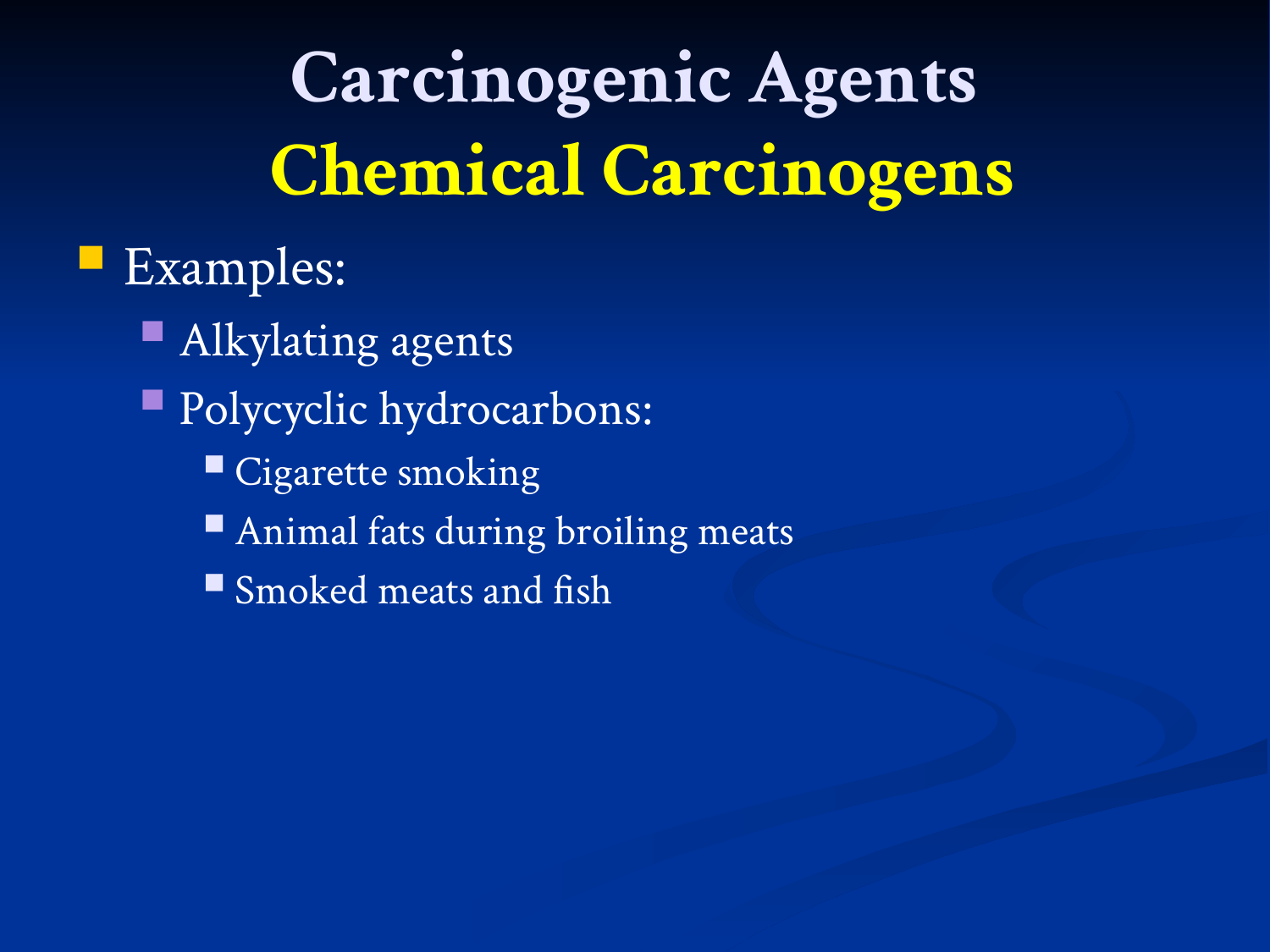

# Carcinogenic Agents Chemical Carcinogens
Examples:
Alkylating agents
Polycyclic hydrocarbons:
Cigarette smoking
Animal fats during broiling meats
Smoked meats and fish